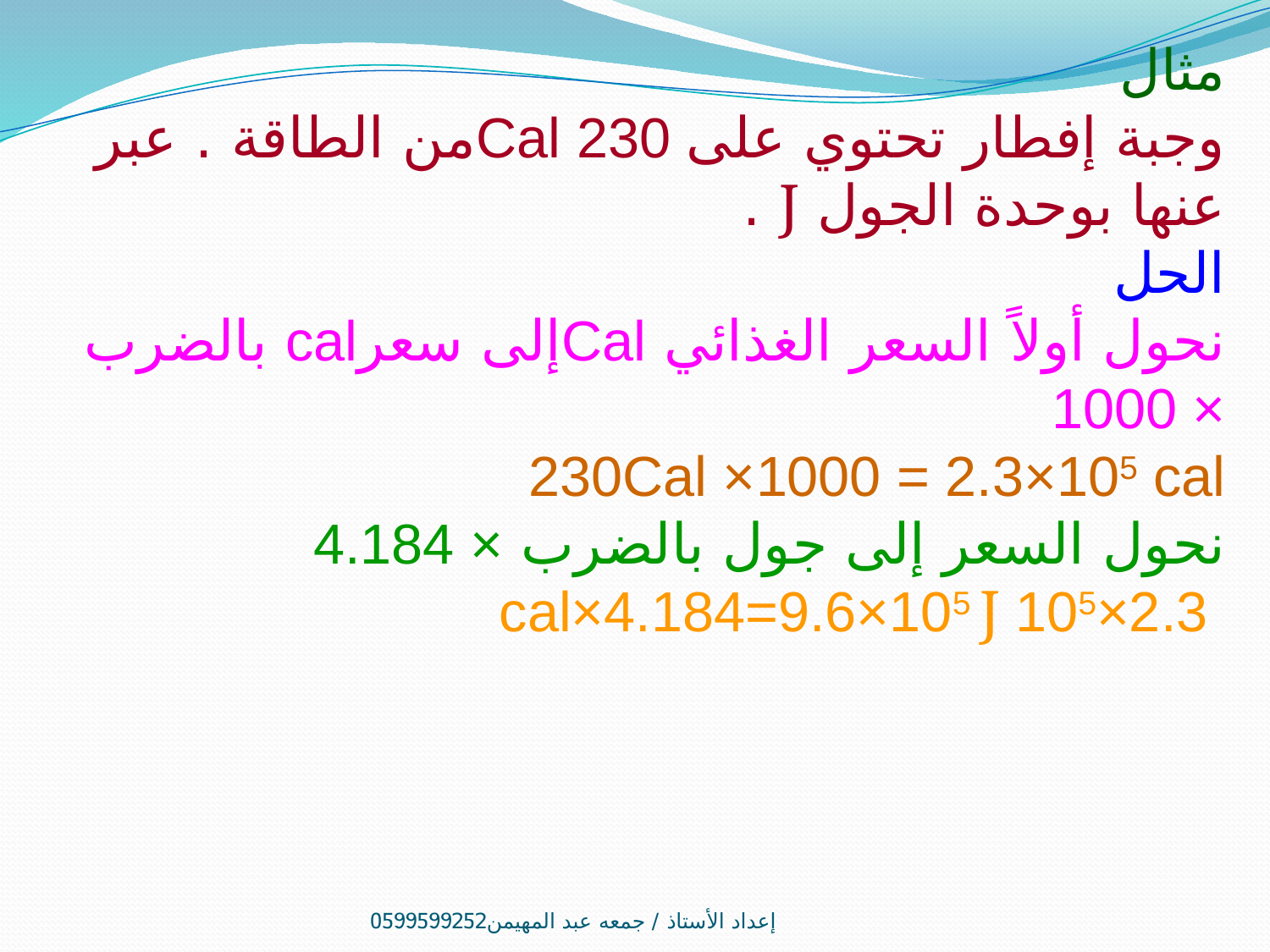

مثال
وجبة إفطار تحتوي على 230 Calمن الطاقة . عبر عنها بوحدة الجول J .
الحل
نحول أولاً السعر الغذائي Calإلى سعرcal بالضرب × 1000
230Cal ×1000 = 2.3×105 cal
نحول السعر إلى جول بالضرب × 4.184
 2.3×105 cal×4.184=9.6×105 J
إعداد الأستاذ / جمعه عبد المهيمن0599599252